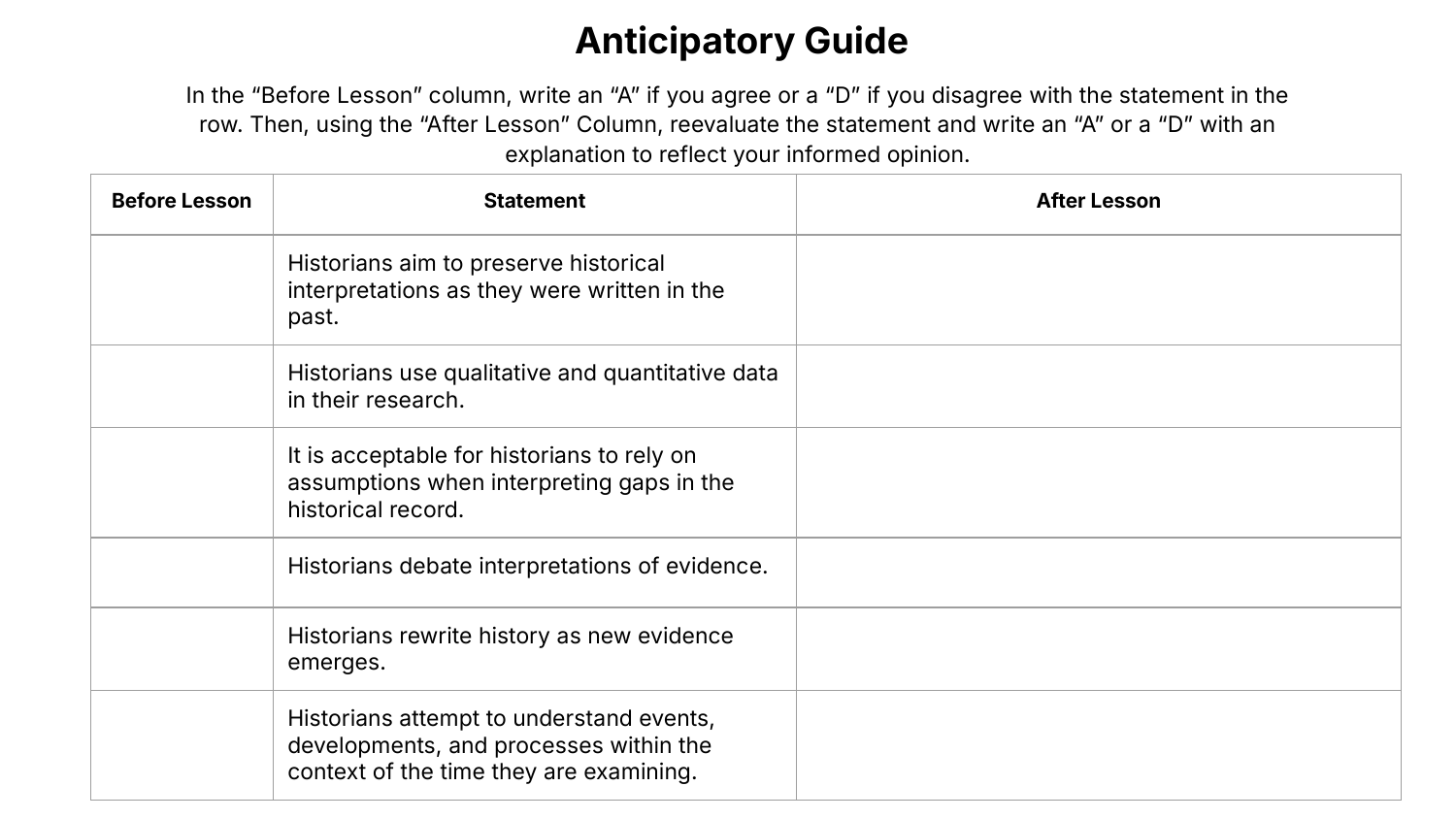

Anticipatory Guide

In the “Before Lesson” column, write an “A” if you agree or a “D” if you disagree with the statement in the row. Then, using the “After Lesson” Column, reevaluate the statement and write an “A” or a “D” with an explanation to reflect your informed opinion.
| Before Lesson | Statement | After Lesson |
| --- | --- | --- |
|  | Historians aim to preserve historical interpretations as they were written in the past. |  |
|  | Historians use qualitative and quantitative data in their research. |  |
|  | It is acceptable for historians to rely on assumptions when interpreting gaps in the historical record. |  |
|  | Historians debate interpretations of evidence. |  |
|  | Historians rewrite history as new evidence emerges. |  |
|  | Historians attempt to understand events, developments, and processes within the context of the time they are examining. |  |